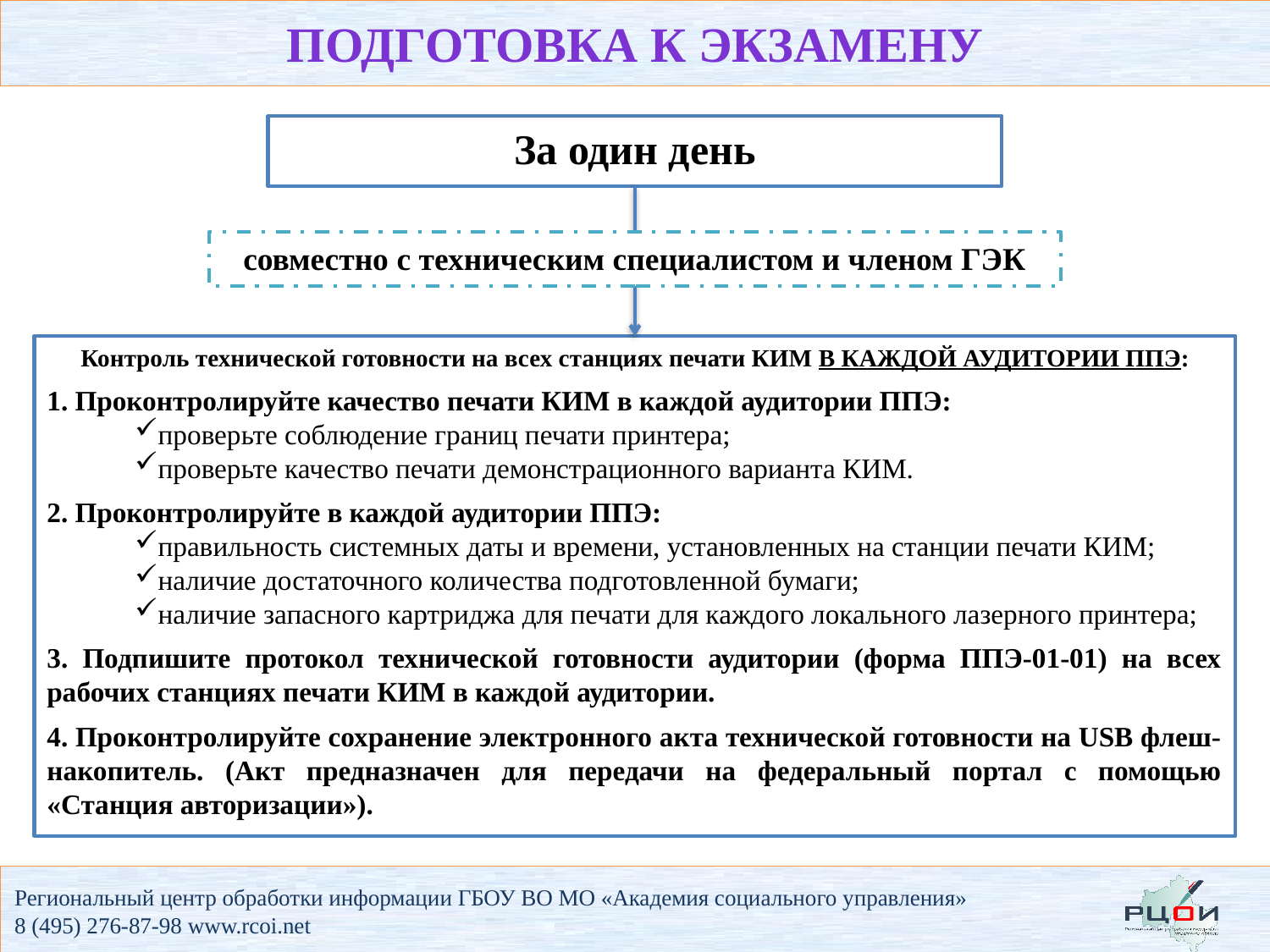

подготовка к экзамену
За один день
совместно с техническим специалистом и членом ГЭК
Контроль технической готовности на всех станциях печати КИМ В КАЖДОЙ АУДИТОРИИ ППЭ:
1. Проконтролируйте качество печати КИМ в каждой аудитории ППЭ:
проверьте соблюдение границ печати принтера;
проверьте качество печати демонстрационного варианта КИМ.
2. Проконтролируйте в каждой аудитории ППЭ:
правильность системных даты и времени, установленных на станции печати КИМ;
наличие достаточного количества подготовленной бумаги;
наличие запасного картриджа для печати для каждого локального лазерного принтера;
3. Подпишите протокол технической готовности аудитории (форма ППЭ-01-01) на всех рабочих станциях печати КИМ в каждой аудитории.
4. Проконтролируйте сохранение электронного акта технической готовности на USB флеш-накопитель. (Акт предназначен для передачи на федеральный портал с помощью «Станция авторизации»).